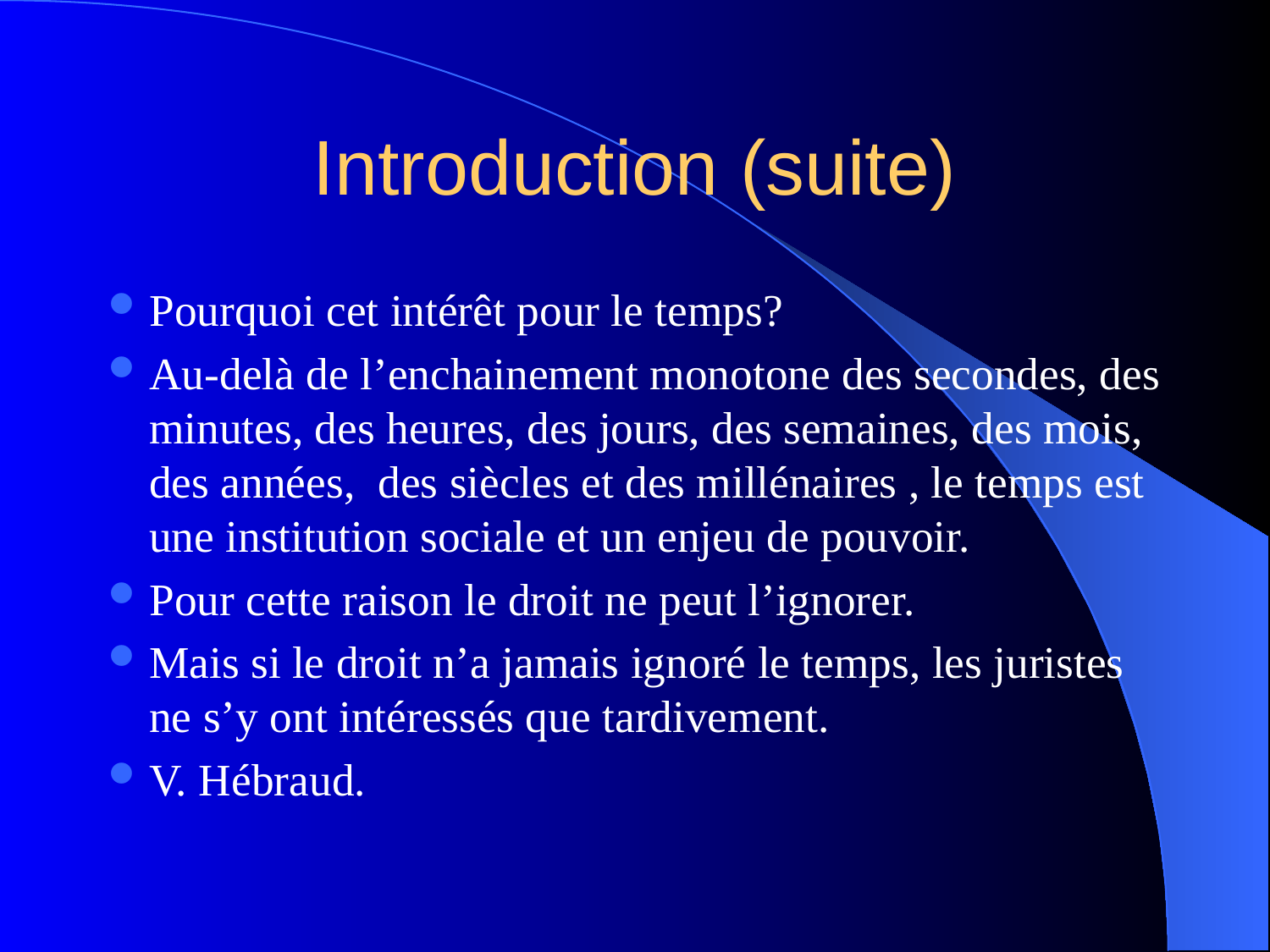

# Introduction (suite)
Pourquoi cet intérêt pour le temps?
Au-delà de l’enchainement monotone des secondes, des minutes, des heures, des jours, des semaines, des mois, des années,  des siècles et des millénaires , le temps est une institution sociale et un enjeu de pouvoir.
Pour cette raison le droit ne peut l’ignorer.
Mais si le droit n’a jamais ignoré le temps, les juristes ne s’y ont intéressés que tardivement.
V. Hébraud.